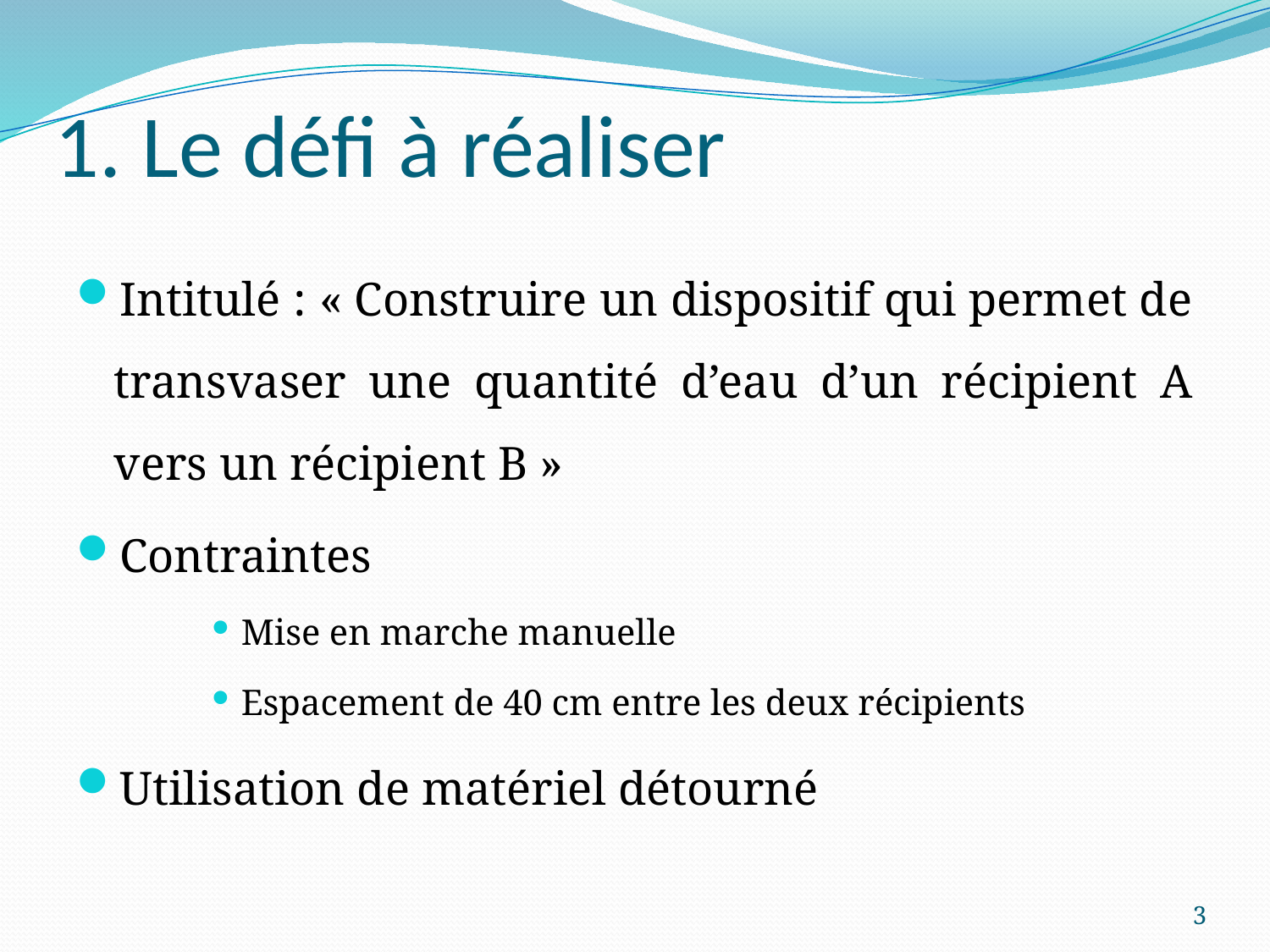

# 1. Le défi à réaliser
Intitulé : « Construire un dispositif qui permet de transvaser une quantité d’eau d’un récipient A vers un récipient B »
Contraintes
Mise en marche manuelle
Espacement de 40 cm entre les deux récipients
Utilisation de matériel détourné
3